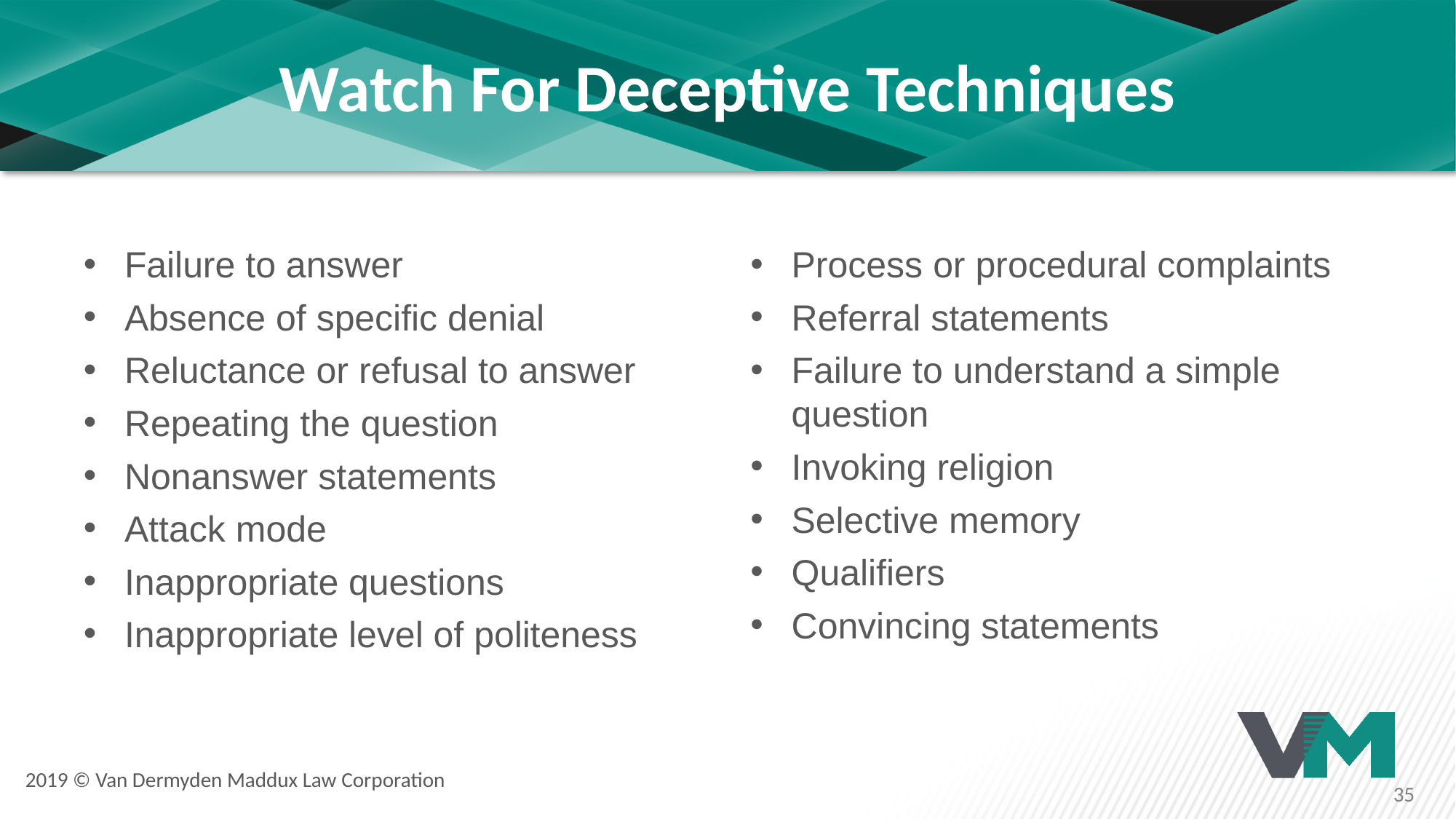

# Watch For Deceptive Techniques
Failure to answer
Absence of specific denial
Reluctance or refusal to answer
Repeating the question
Nonanswer statements
Attack mode
Inappropriate questions
Inappropriate level of politeness

Process or procedural complaints
Referral statements
Failure to understand a simple question
Invoking religion
Selective memory
Qualifiers
Convincing statements

2019 © Van Dermyden Maddux Law Corporation
35